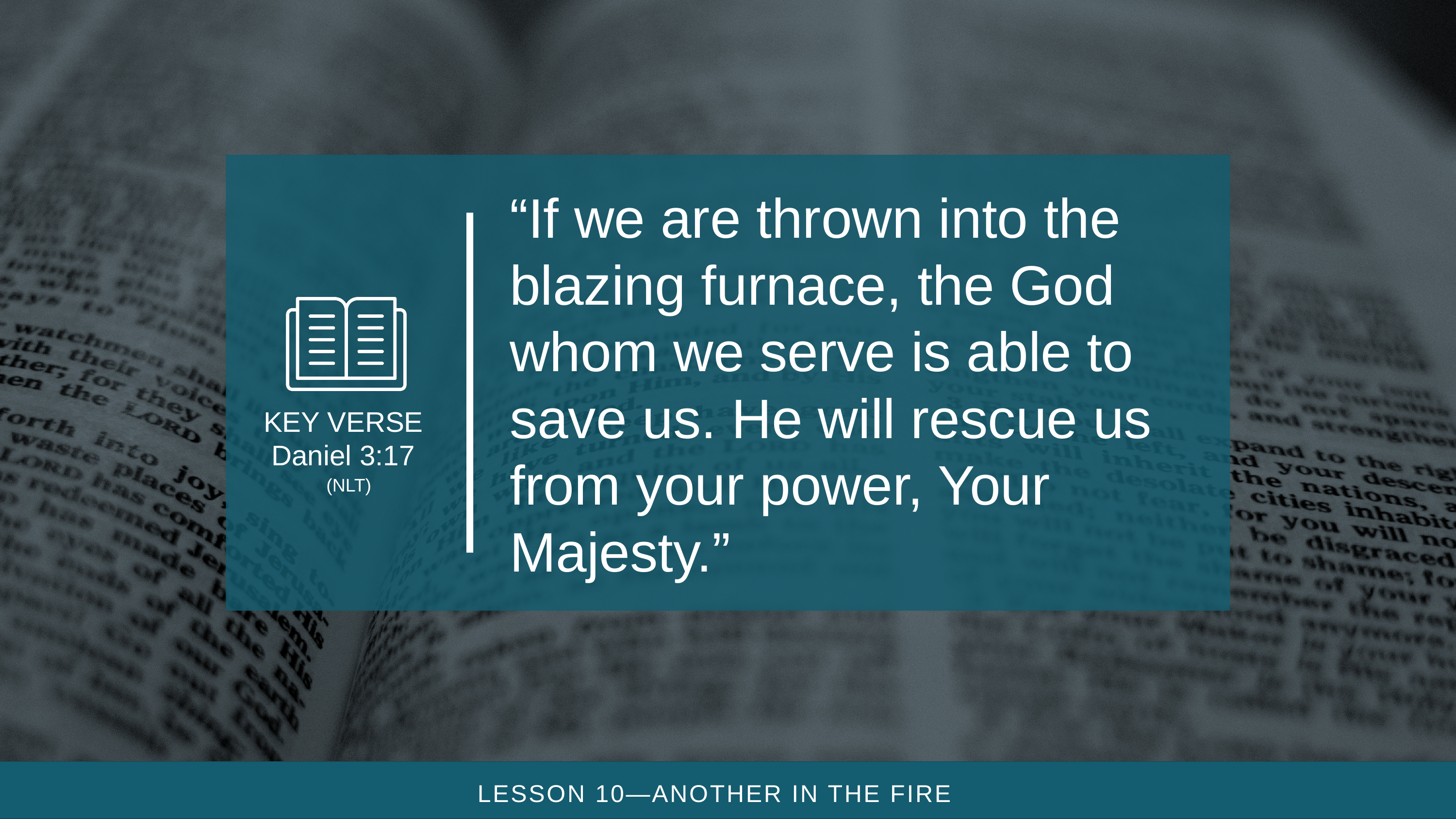

“If we are thrown into the blazing furnace, the God whom we serve is able to save us. He will rescue us from your power, Your Majesty.”
(NLT)